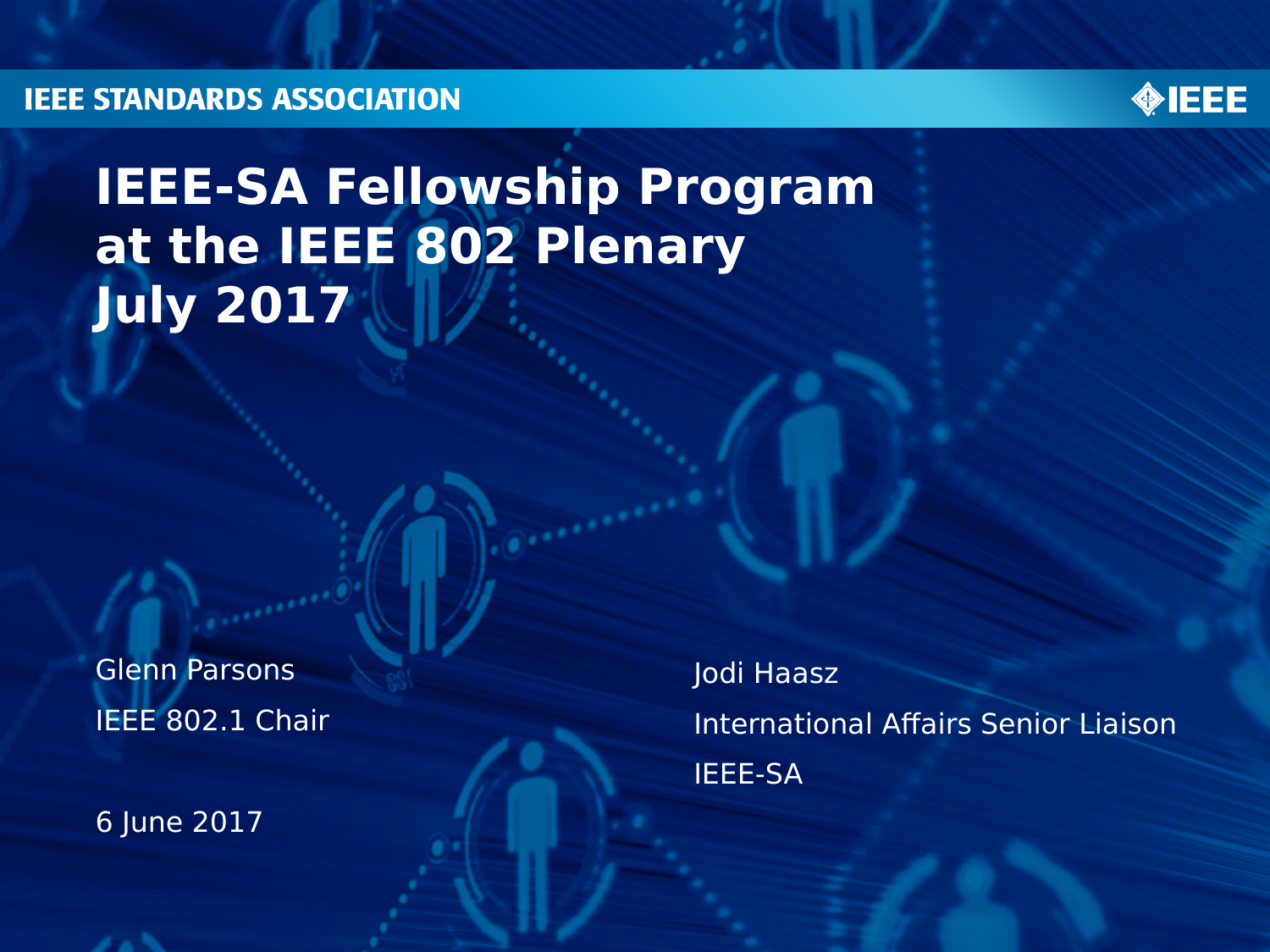

# IEEE-SA Fellowship Program at the IEEE 802 Plenary July 2017
Jodi Haasz
International Affairs Senior Liaison
IEEE-SA

Glenn Parsons
IEEE 802.1 Chair

6 June 2017